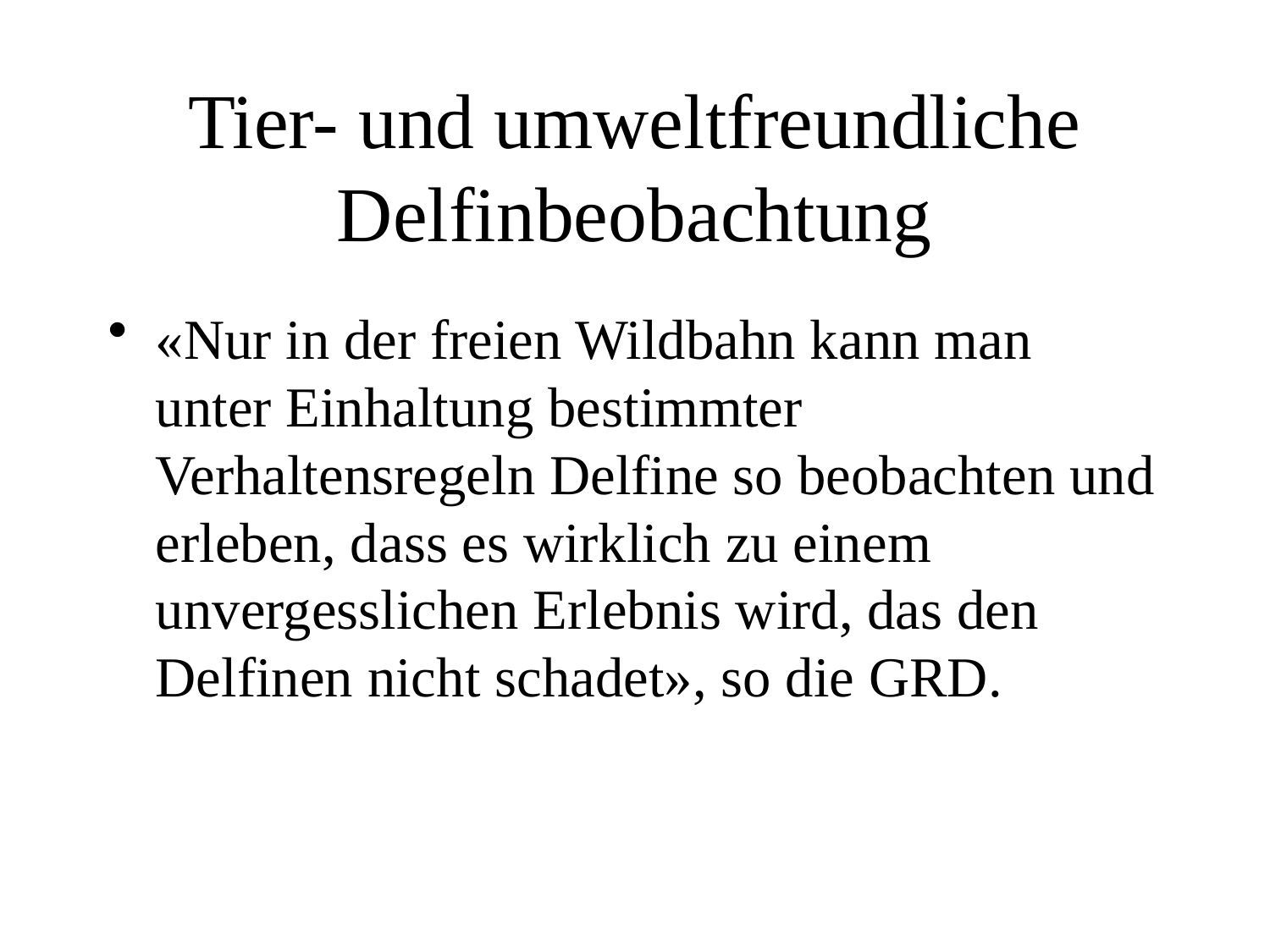

# Tier- und umweltfreundliche Delfinbeobachtung
«Nur in der freien Wildbahn kann man unter Einhaltung bestimmter Verhaltensregeln Delfine so beobachten und erleben, dass es wirklich zu einem unvergesslichen Erlebnis wird, das den Delfinen nicht schadet», so die GRD.